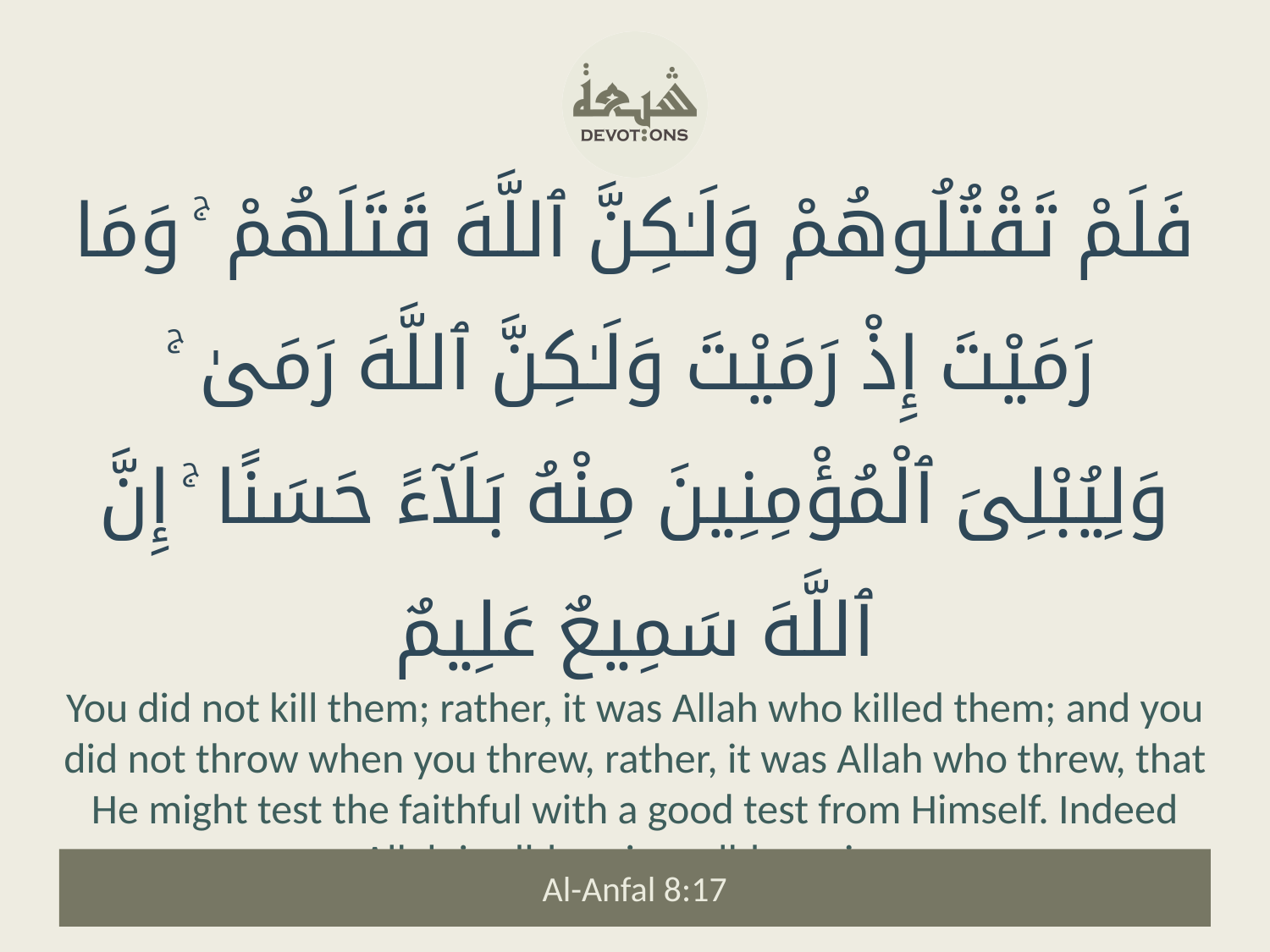

فَلَمْ تَقْتُلُوهُمْ وَلَـٰكِنَّ ٱللَّهَ قَتَلَهُمْ ۚ وَمَا رَمَيْتَ إِذْ رَمَيْتَ وَلَـٰكِنَّ ٱللَّهَ رَمَىٰ ۚ وَلِيُبْلِىَ ٱلْمُؤْمِنِينَ مِنْهُ بَلَآءً حَسَنًا ۚ إِنَّ ٱللَّهَ سَمِيعٌ عَلِيمٌ
You did not kill them; rather, it was Allah who killed them; and you did not throw when you threw, rather, it was Allah who threw, that He might test the faithful with a good test from Himself. Indeed Allah is all-hearing, all-knowing.
Al-Anfal 8:17